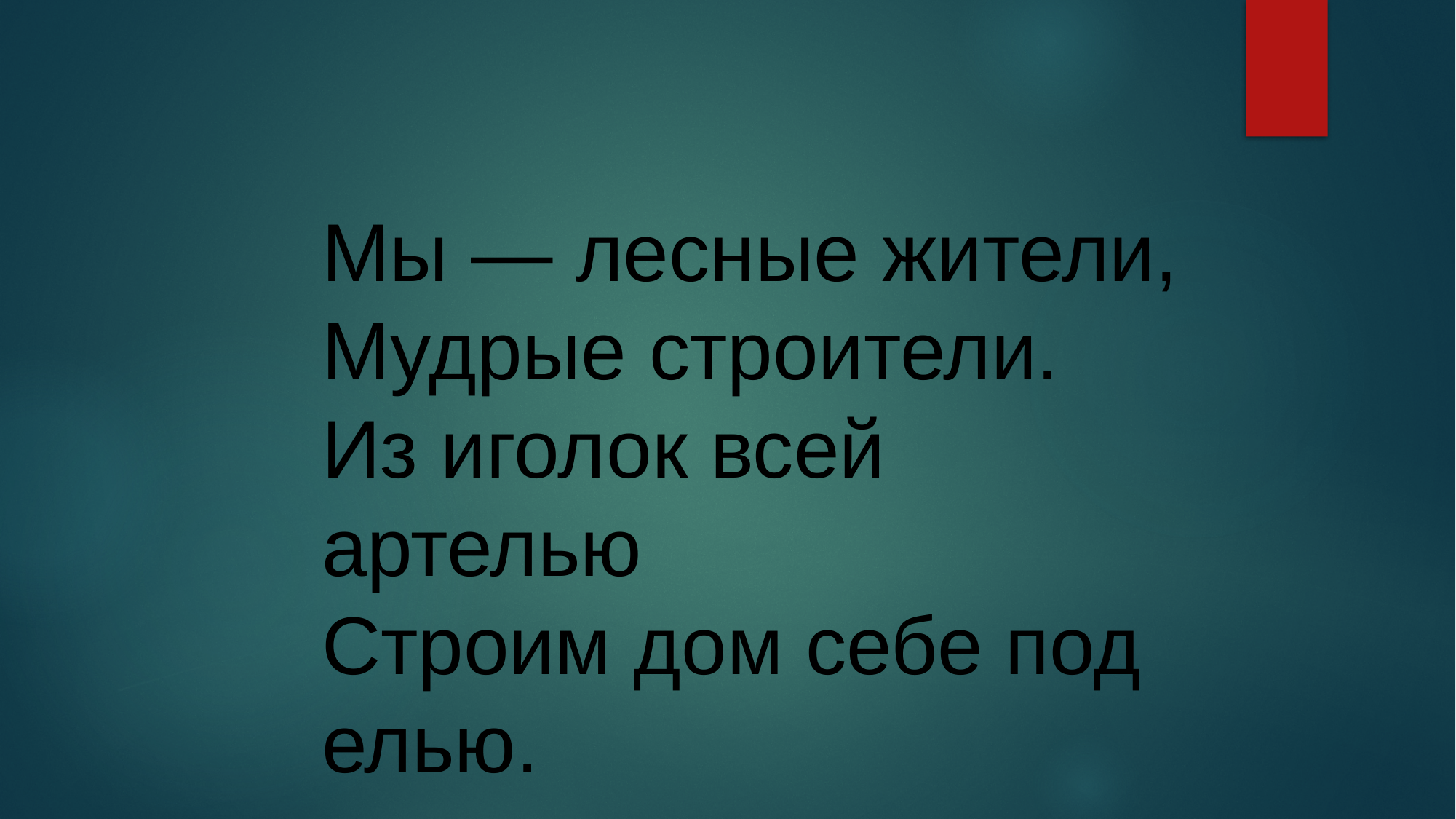

Мы — лесные жители, 
Мудрые строители. 
Из иголок всей артелью 
Строим дом себе под елью.